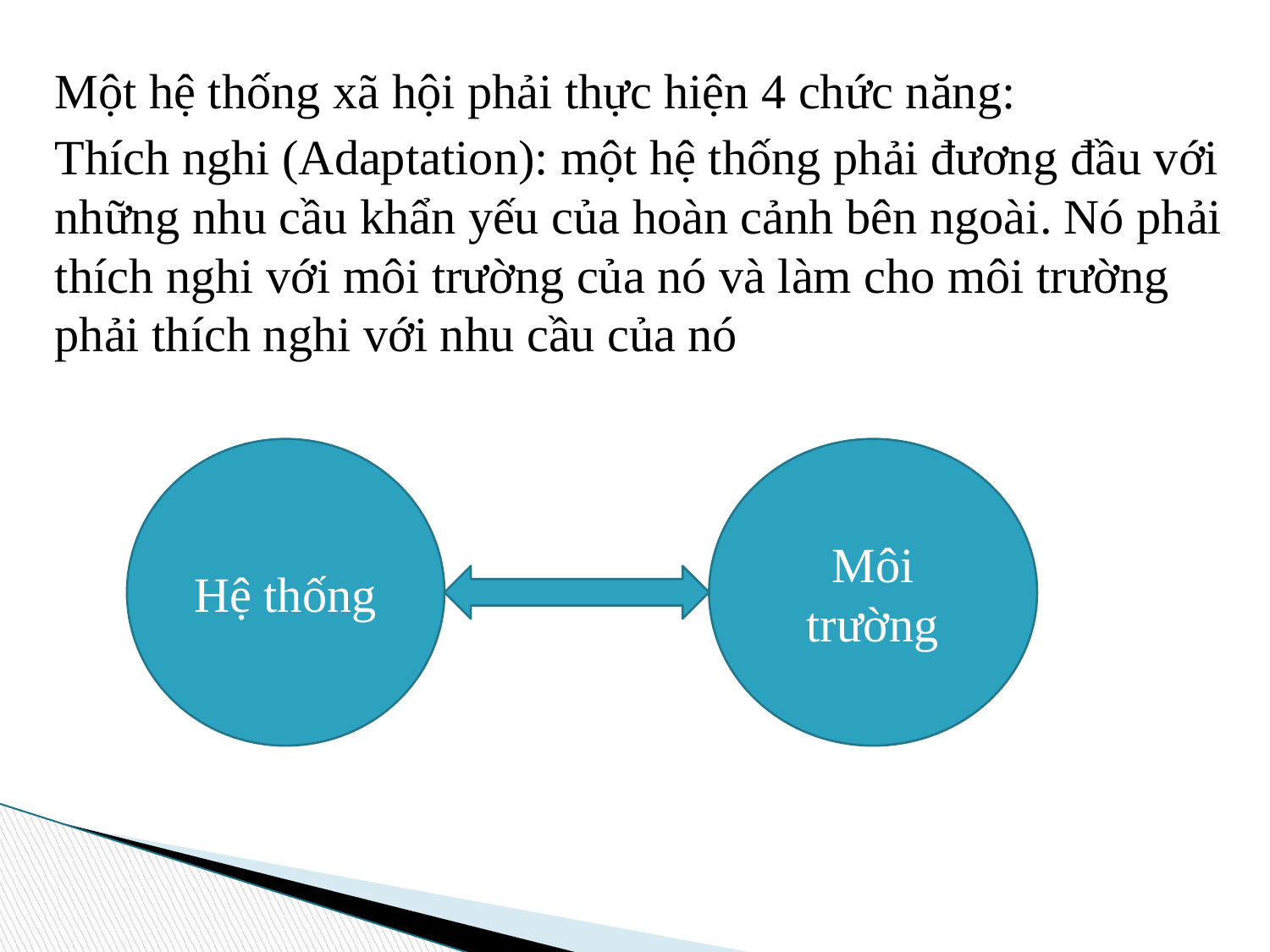

Một hệ thống xã hội phải thực hiện 4 chức năng:
Thích nghi (Adaptation): một hệ thống phải đương đầu với những nhu cầu khẩn yếu của hoàn cảnh bên ngoài. Nó phải thích nghi với môi trường của nó và làm cho môi trường phải thích nghi với nhu cầu của nó

Hệ thống
Môi trường